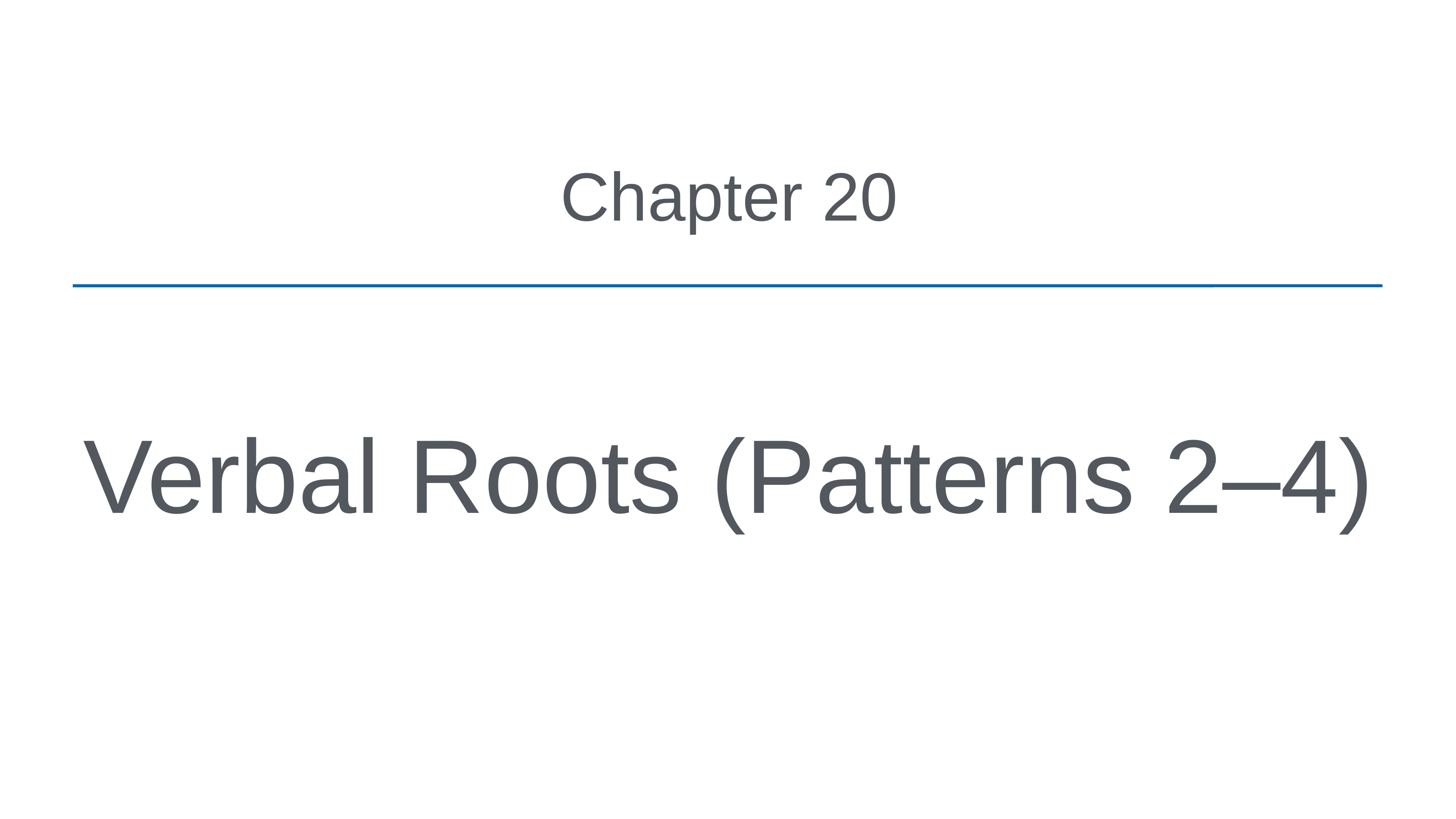

# Chapter 20
Verbal Roots (Patterns 2–4)